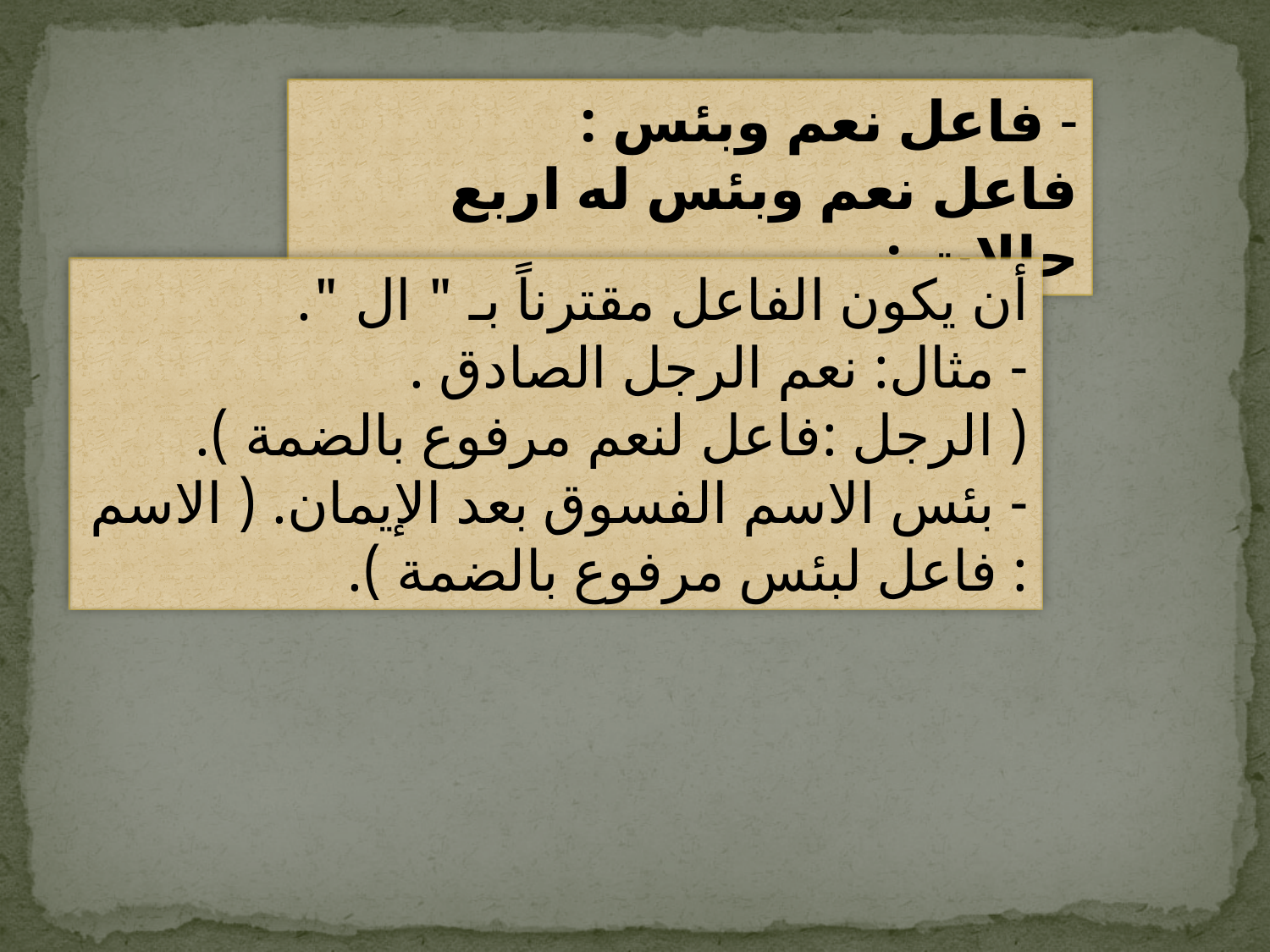

- فاعل نعم وبئس :
فاعل نعم وبئس له اربع حالات :
أن يكون الفاعل مقترناً بـ " ال ".
- مثال: نعم الرجل الصادق .( الرجل :فاعل لنعم مرفوع بالضمة ).
- بئس الاسم الفسوق بعد الإيمان. ( الاسم : فاعل لبئس مرفوع بالضمة ).